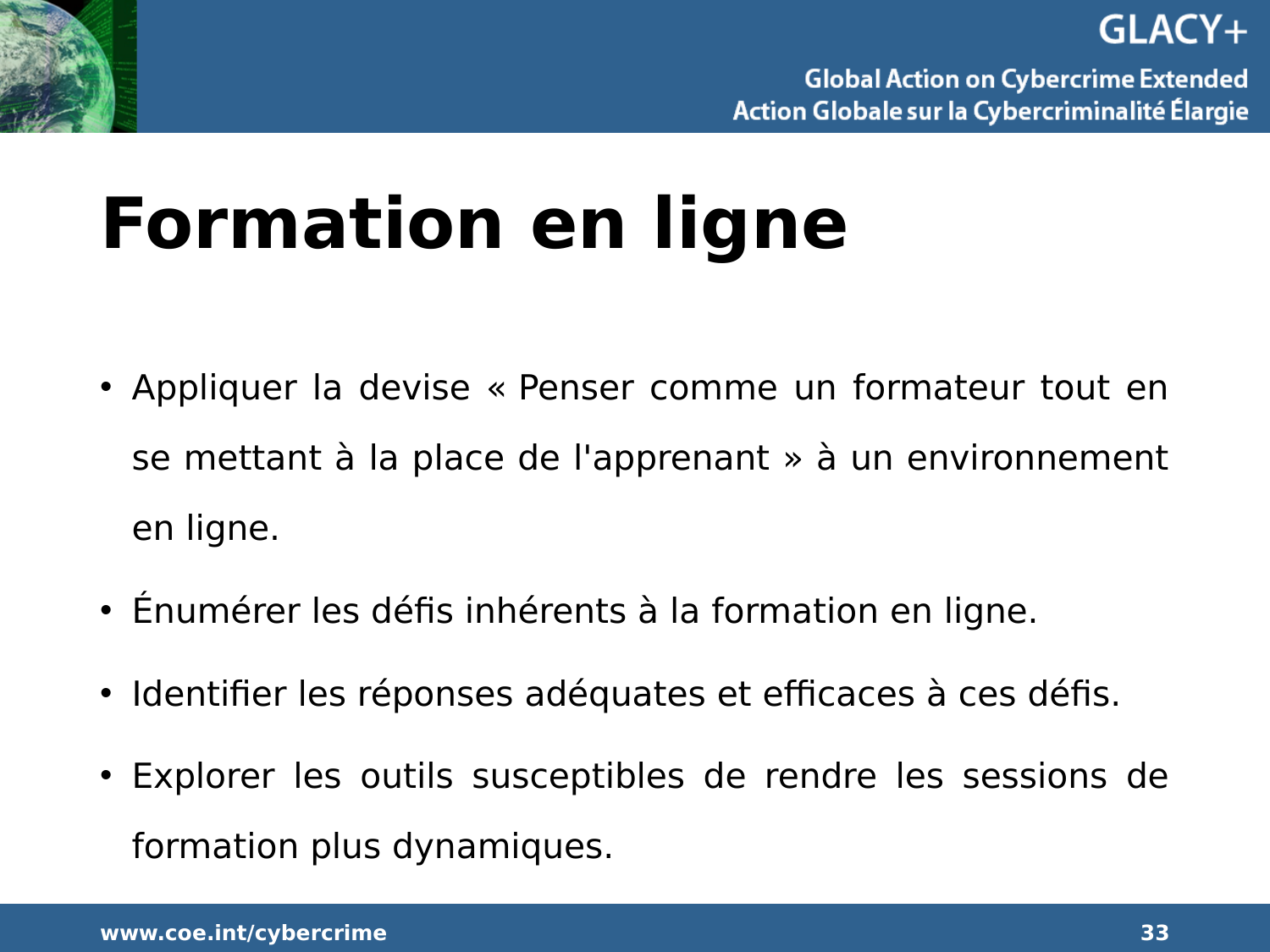

# Formation en ligne
Appliquer la devise « Penser comme un formateur tout en se mettant à la place de l'apprenant » à un environnement en ligne.
Énumérer les défis inhérents à la formation en ligne.
Identifier les réponses adéquates et efficaces à ces défis.
Explorer les outils susceptibles de rendre les sessions de formation plus dynamiques.
www.coe.int/cybercrime
33